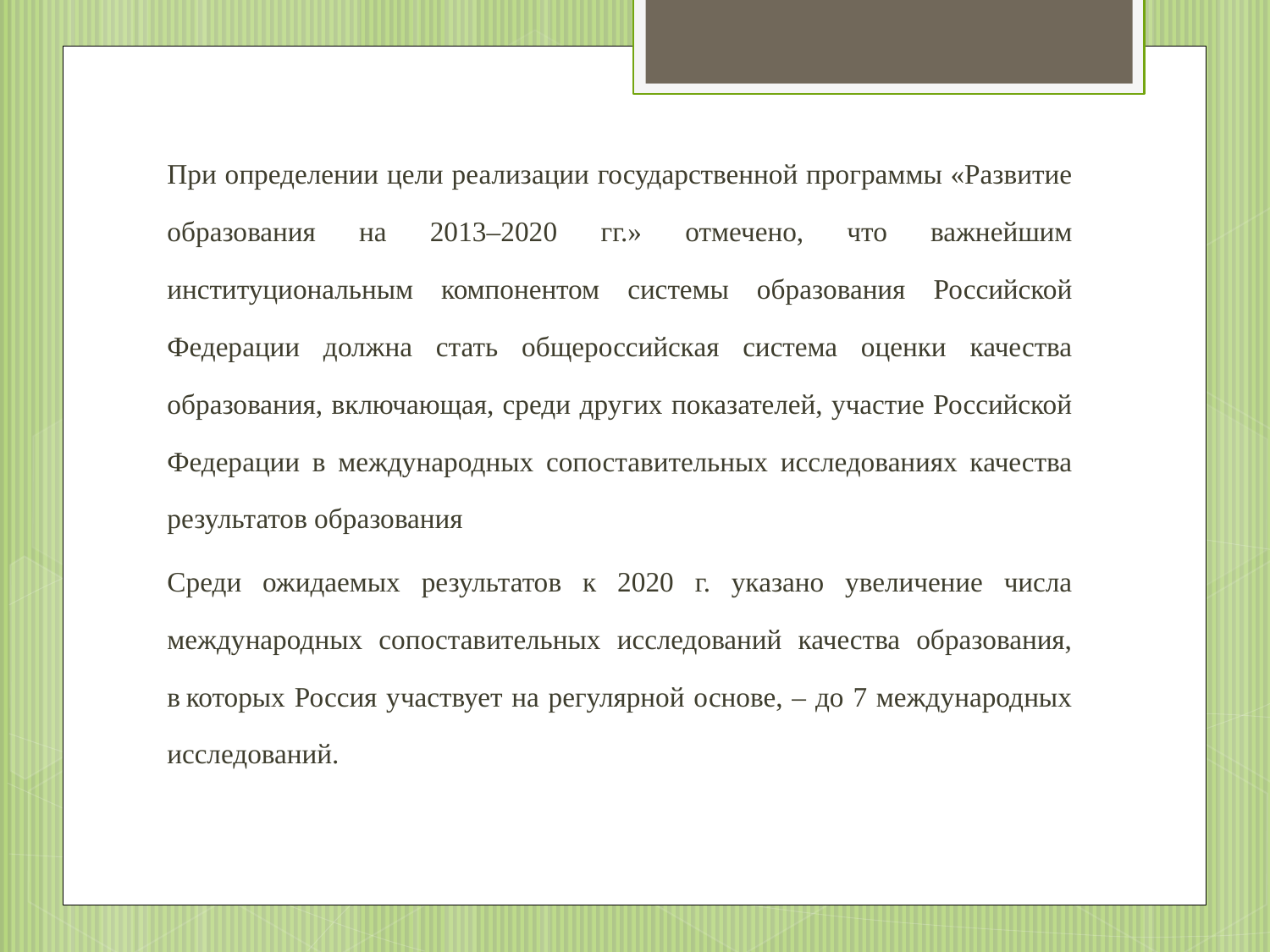

При определении цели реализации государственной программы «Развитие образования на 2013–2020 гг.» отмечено, что важнейшим институциональным компонентом системы образования Российской Федерации должна стать общероссийская система оценки качества образования, включающая, среди других показателей, участие Российской Федерации в международных сопоставительных исследованиях качества результатов образования
Среди ожидаемых результатов к 2020 г. указано увеличение числа международных сопоставительных исследований качества образования, в которых Россия участвует на регулярной основе, – до 7 международных исследований.